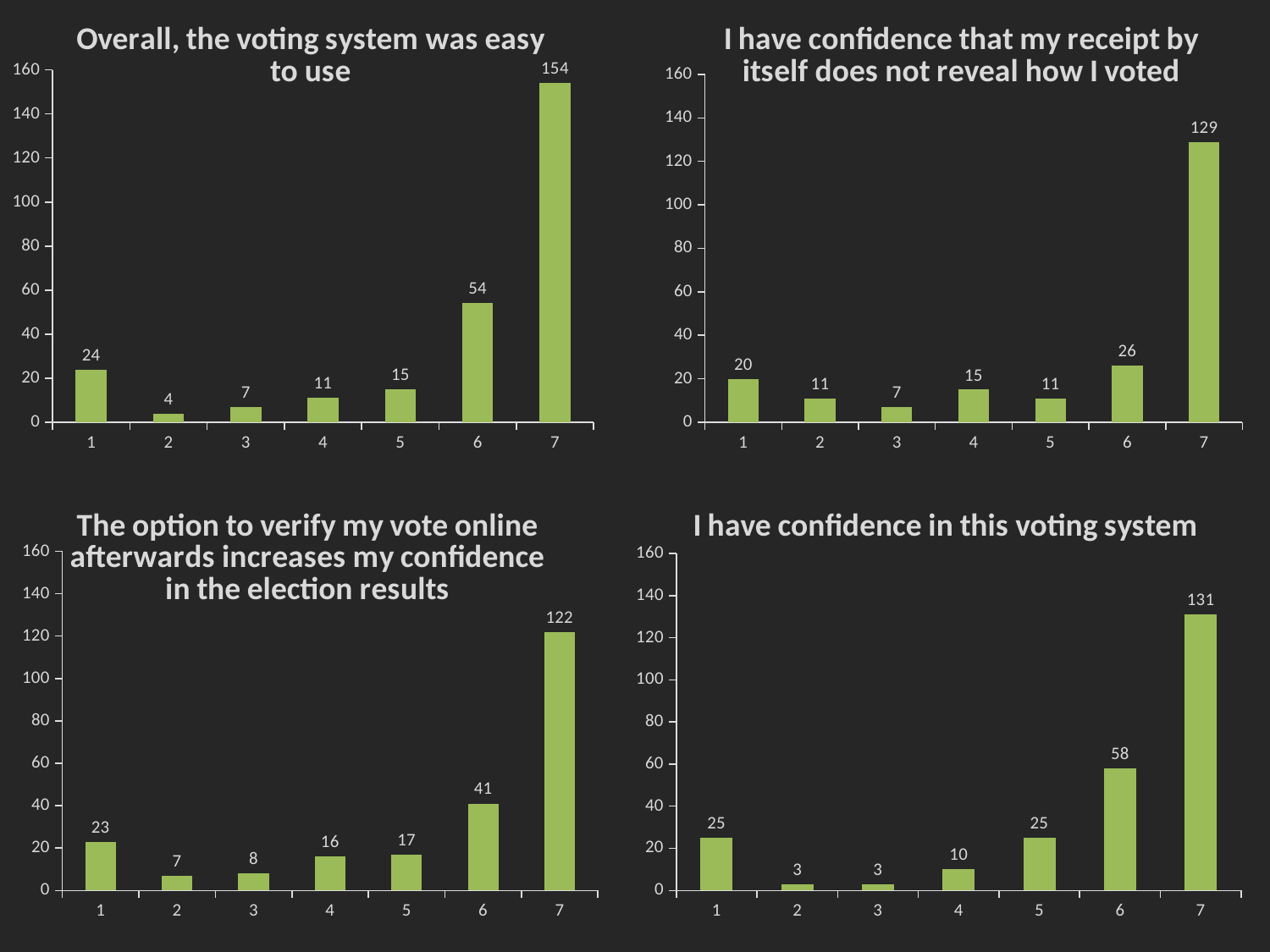

### Chart: Overall, the voting system was easy to use

| Category |  |
|---|---|

### Chart: I have confidence that my receipt by itself does not reveal how I voted

| Category |  |
|---|---|

### Chart: The option to verify my vote online afterwards increases my confidence in the election results

| Category |  |
|---|---|

### Chart: I have confidence in this voting system

| Category |  |
|---|---|